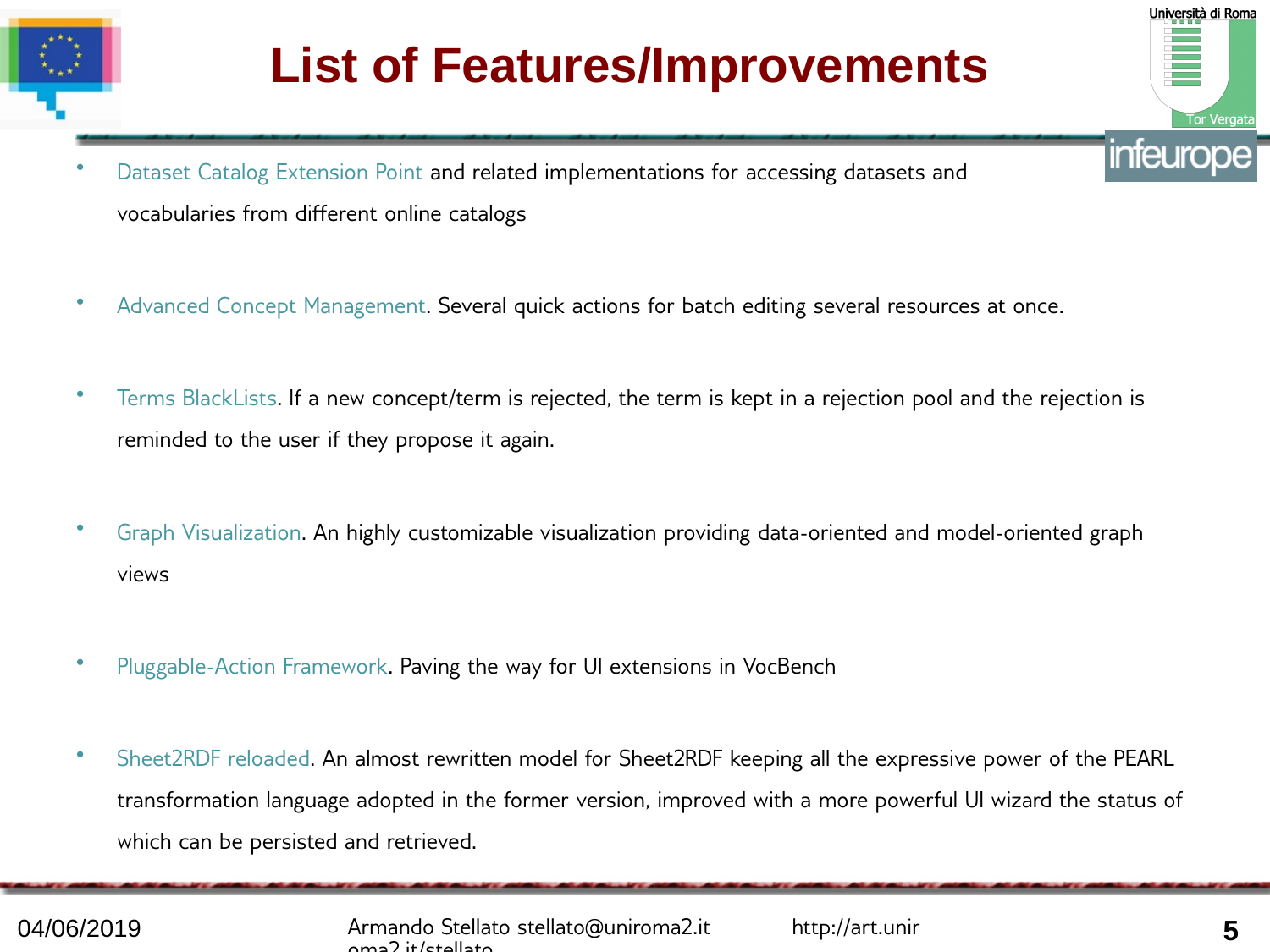

# List of Features/Improvements
Dataset Catalog Extension Point and related implementations for accessing datasets and
vocabularies from different online catalogs

Advanced Concept Management. Several quick actions for batch editing several resources at once.

Terms BlackLists. If a new concept/term is rejected, the term is kept in a rejection pool and the rejection is reminded to the user if they propose it again.

Graph Visualization. An highly customizable visualization providing data-oriented and model-oriented graph views

Pluggable-Action Framework. Paving the way for UI extensions in VocBench

Sheet2RDF reloaded. An almost rewritten model for Sheet2RDF keeping all the expressive power of the PEARL transformation language adopted in the former version, improved with a more powerful UI wizard the status of which can be persisted and retrieved.

Armando Stellato stellato@uniroma2.it            http://art.uniroma2.it/stellato
04/06/2019
5